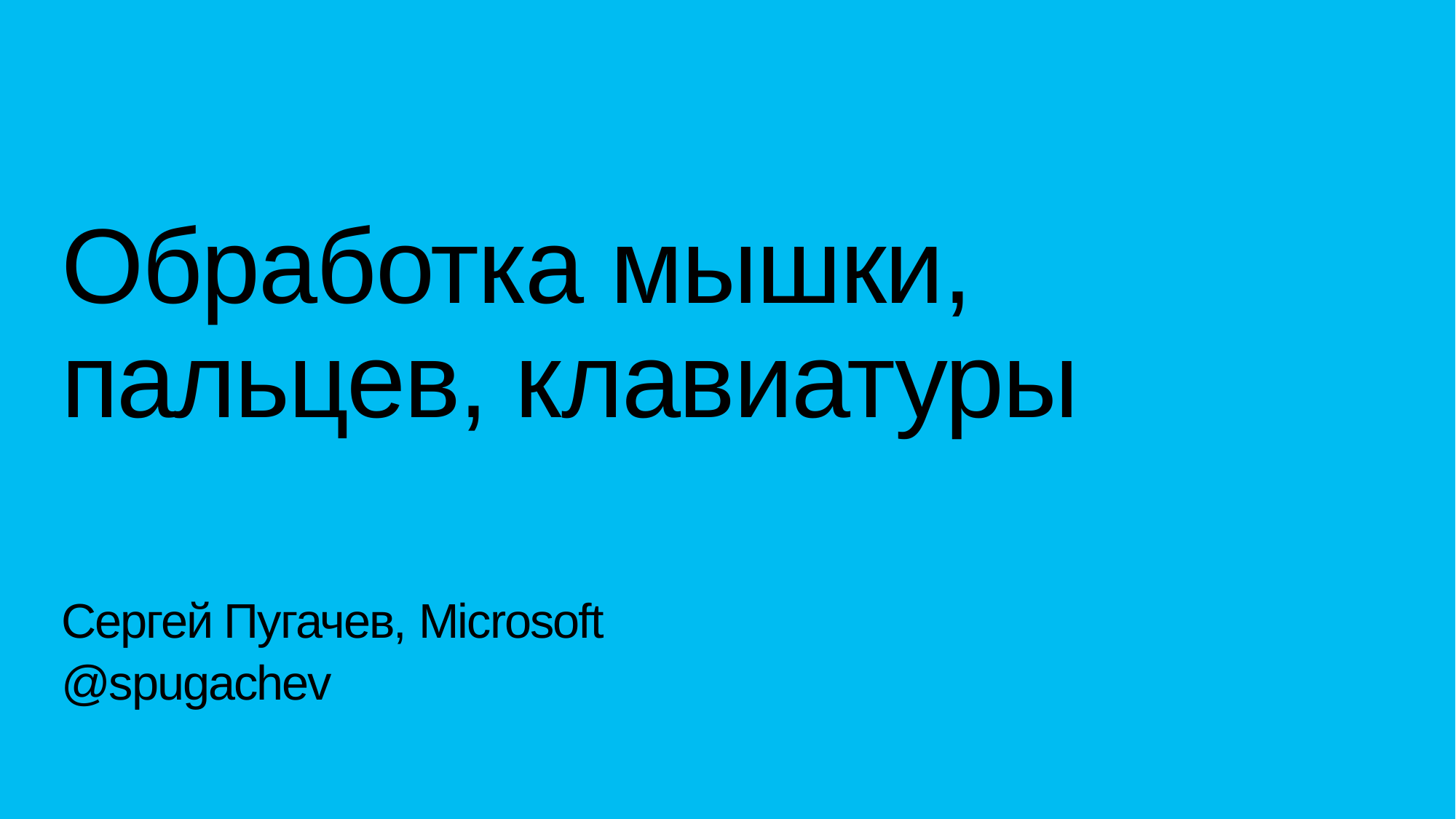

Обработка мышки, пальцев, клавиатуры
Сергей Пугачев, Microsoft
@spugachev